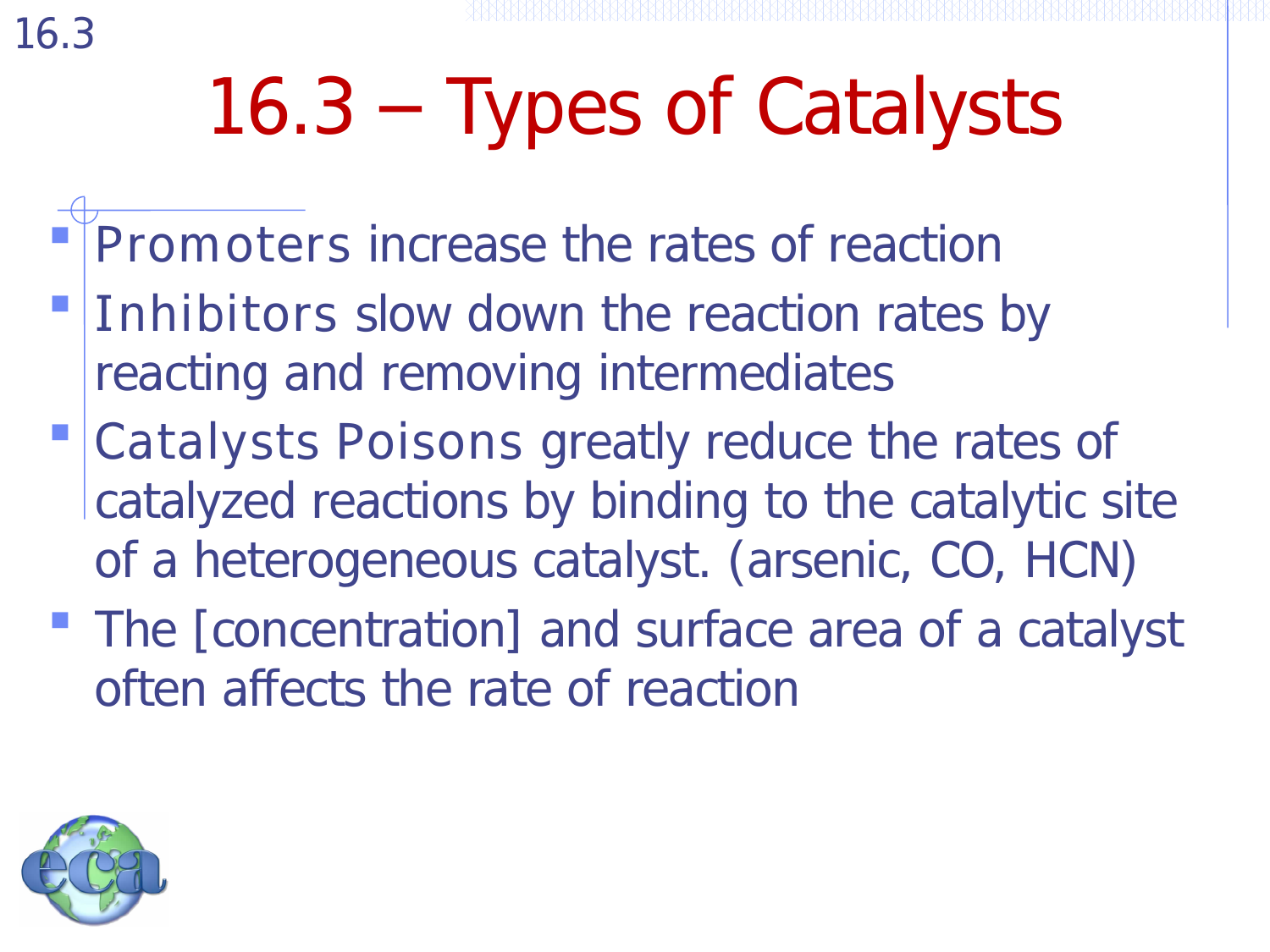

# 16.3 – Types of Catalysts
Promoters increase the rates of reaction
Inhibitors slow down the reaction rates by reacting and removing intermediates
Catalysts Poisons greatly reduce the rates of catalyzed reactions by binding to the catalytic site of a heterogeneous catalyst. (arsenic, CO, HCN)
The [concentration] and surface area of a catalyst often affects the rate of reaction